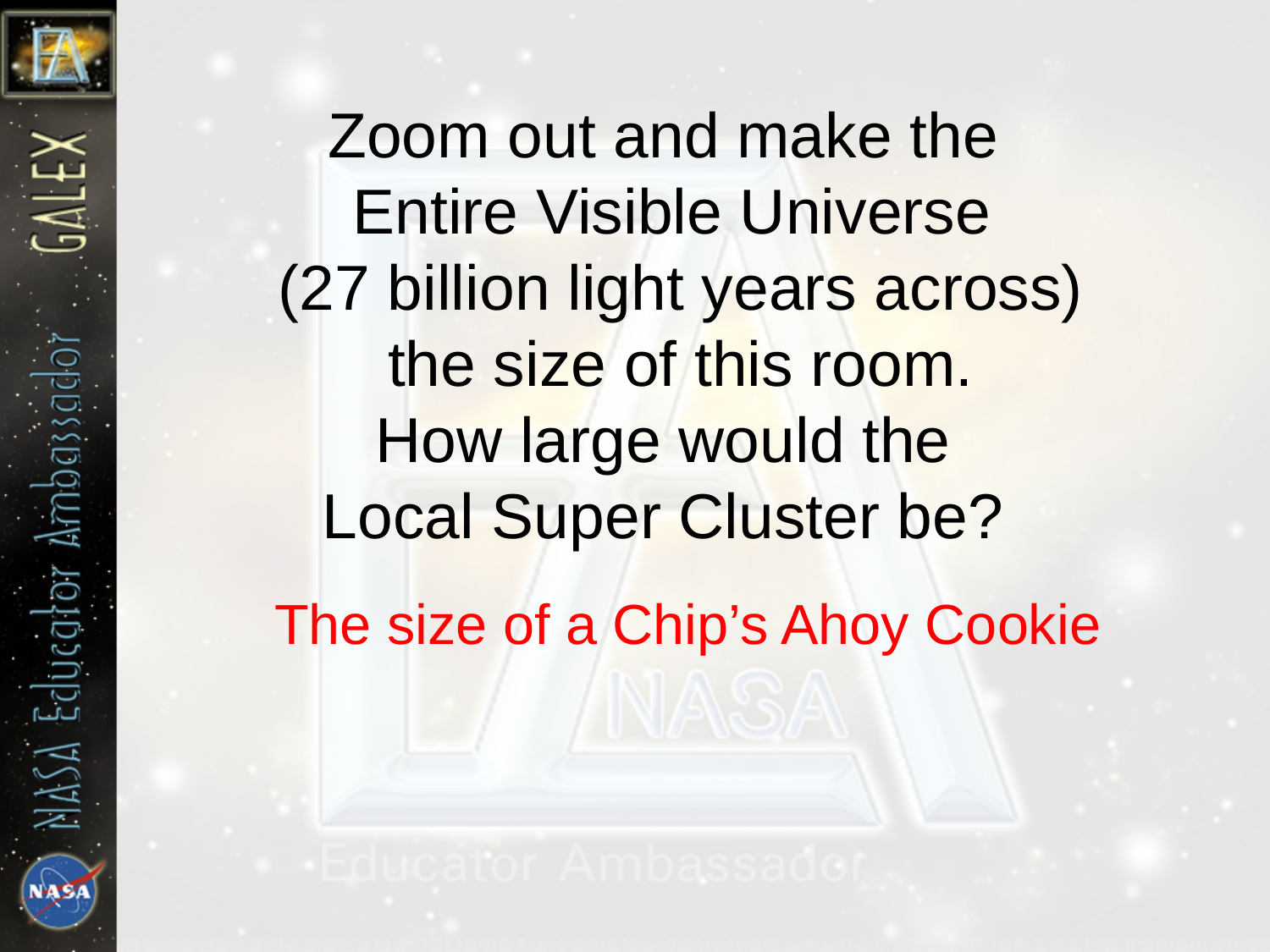

# Zoom out and make the Entire Visible Universe (27 billion light years across) the size of this room. How large would the Local Super Cluster be?
The size of a Chip’s Ahoy Cookie